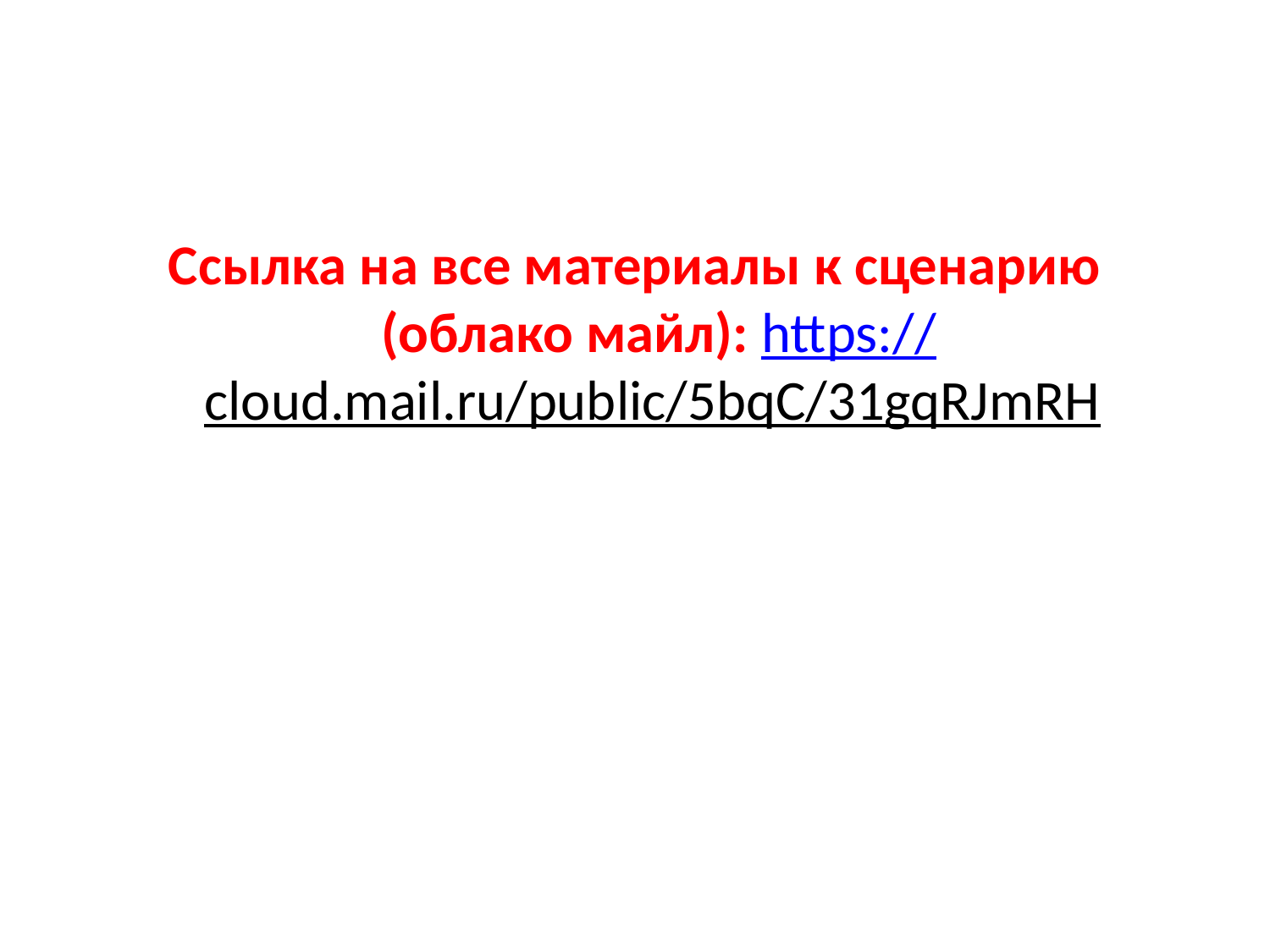

#
Ссылка на все материалы к сценарию (облако майл): https://cloud.mail.ru/public/5bqC/31gqRJmRH